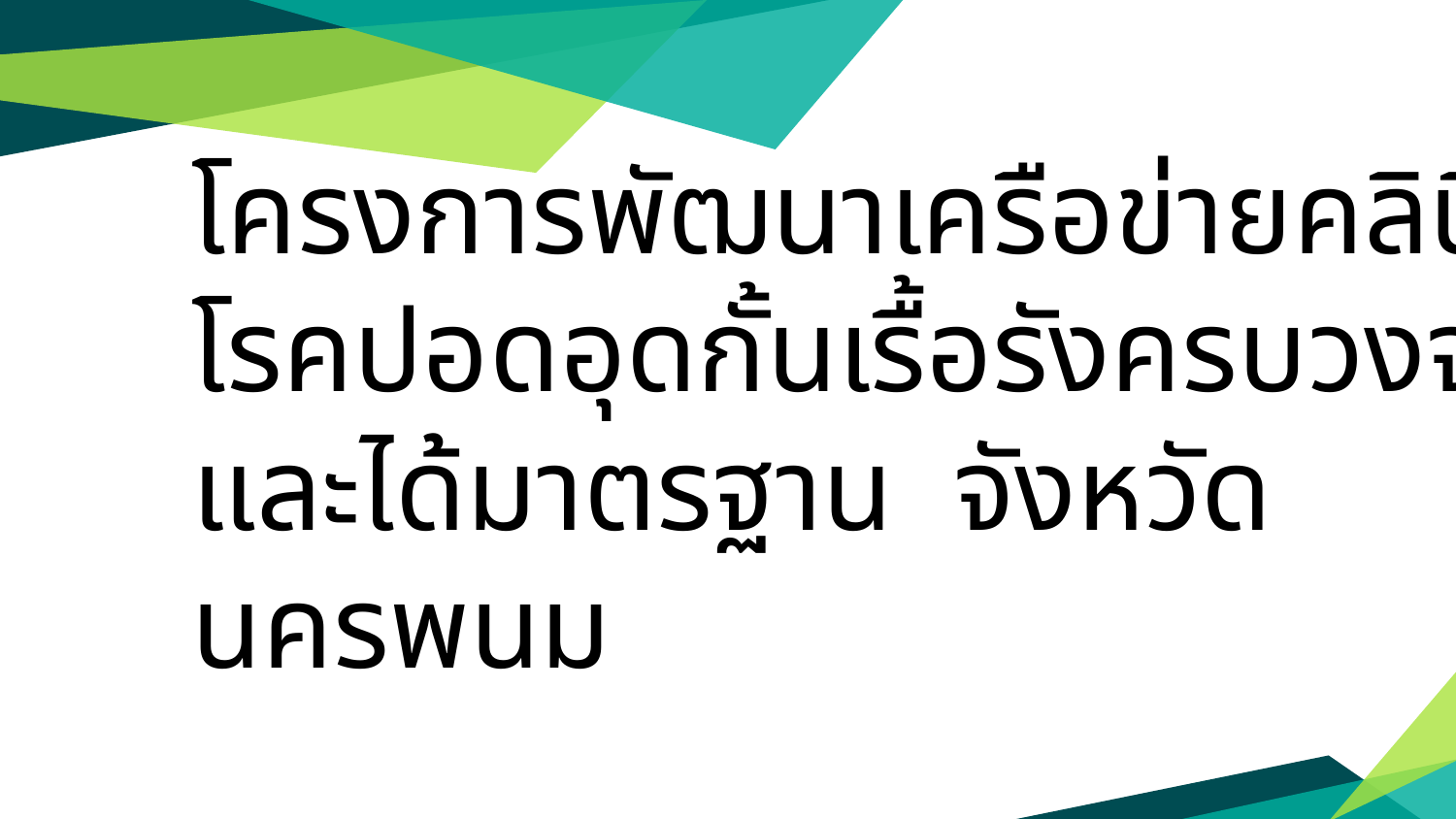

โครงการพัฒนาเครือข่ายคลินิก
โรคปอดอุดกั้นเรื้อรังครบวงจร
และได้มาตรฐาน  จังหวัดนครพนม